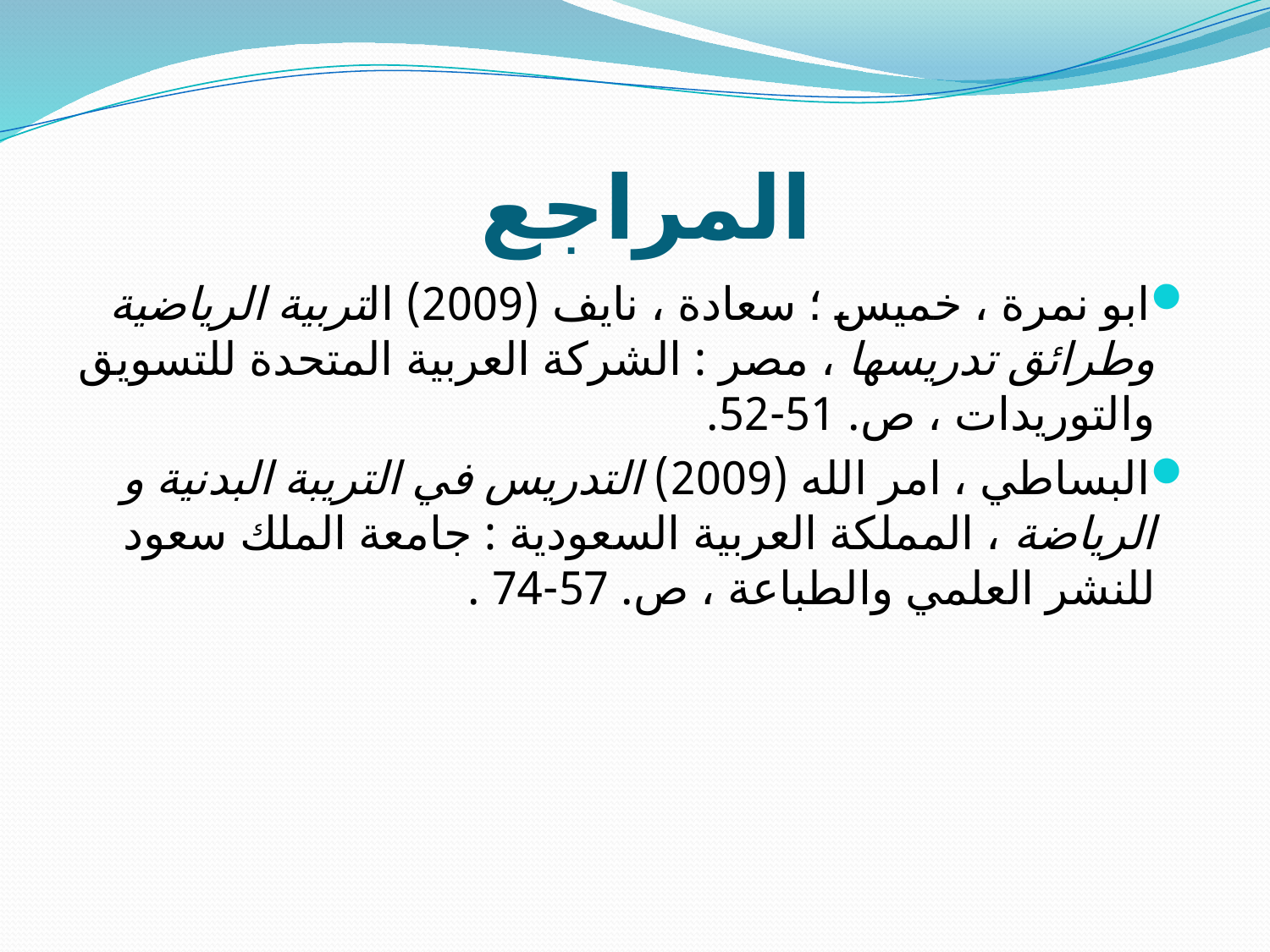

# المراجع
ابو نمرة ، خميس ؛ سعادة ، نايف (2009) التربية الرياضية وطرائق تدريسها ، مصر : الشركة العربية المتحدة للتسويق والتوريدات ، ص. 51-52.
البساطي ، امر الله (2009) التدريس في التريبة البدنية و الرياضة ، المملكة العربية السعودية : جامعة الملك سعود للنشر العلمي والطباعة ، ص. 57-74 .